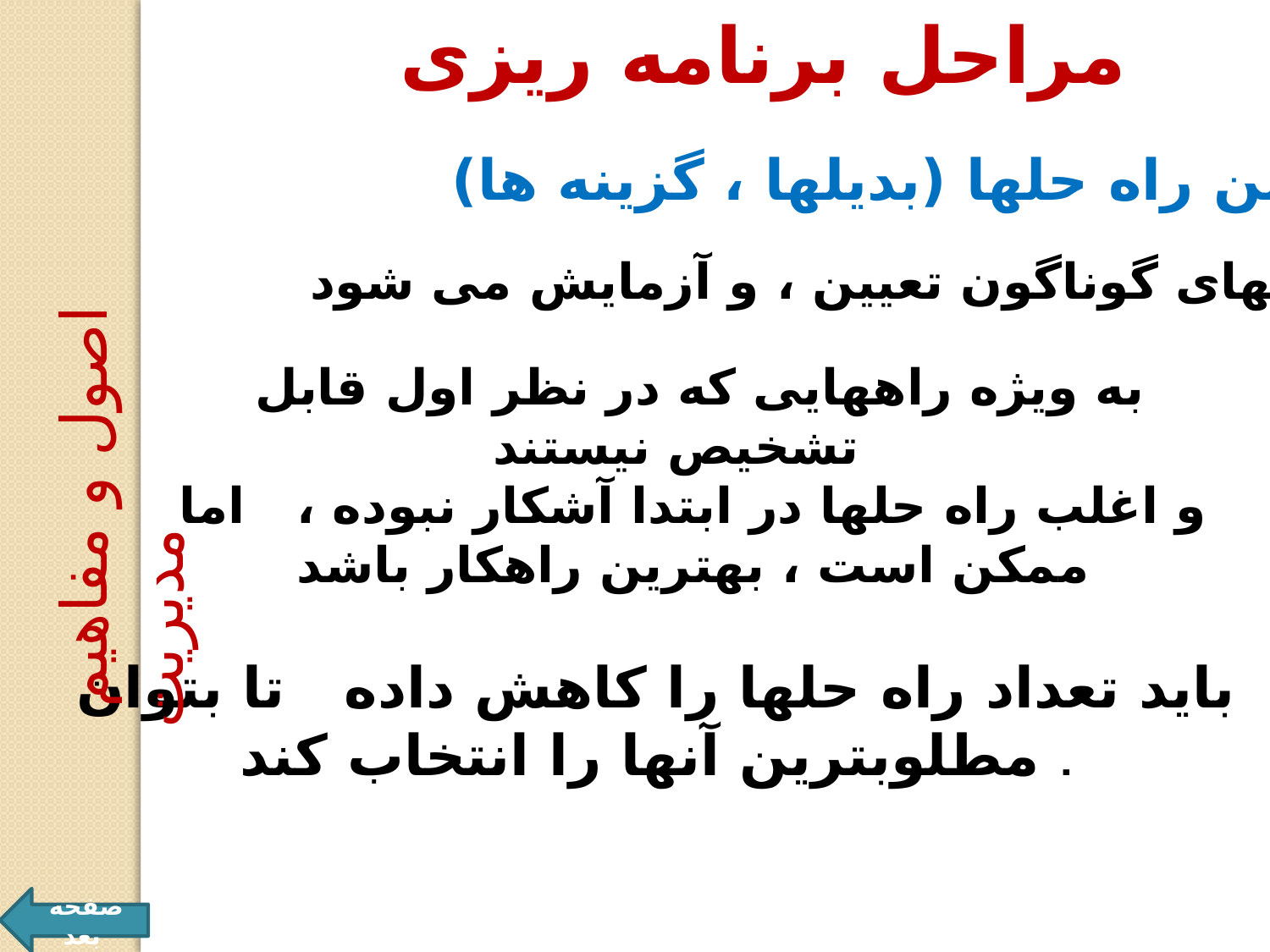

مراحل برنامه ریزی
تعیین راه حلها (بدیلها ، گزینه ها)
راههای گوناگون تعیین ، و آزمایش می شود
 به ویژه راههایی که در نظر اول قابل تشخیص نیستند
و اغلب راه حلها در ابتدا آشکار نبوده ،   اما ممکن است ، بهترین راهکار باشد
اصول و مفاهيم  مديريت
باید تعداد راه حلها را کاهش داده   تا بتوان
 مطلوبترین آنها را انتخاب کند .
صفحه  بعد